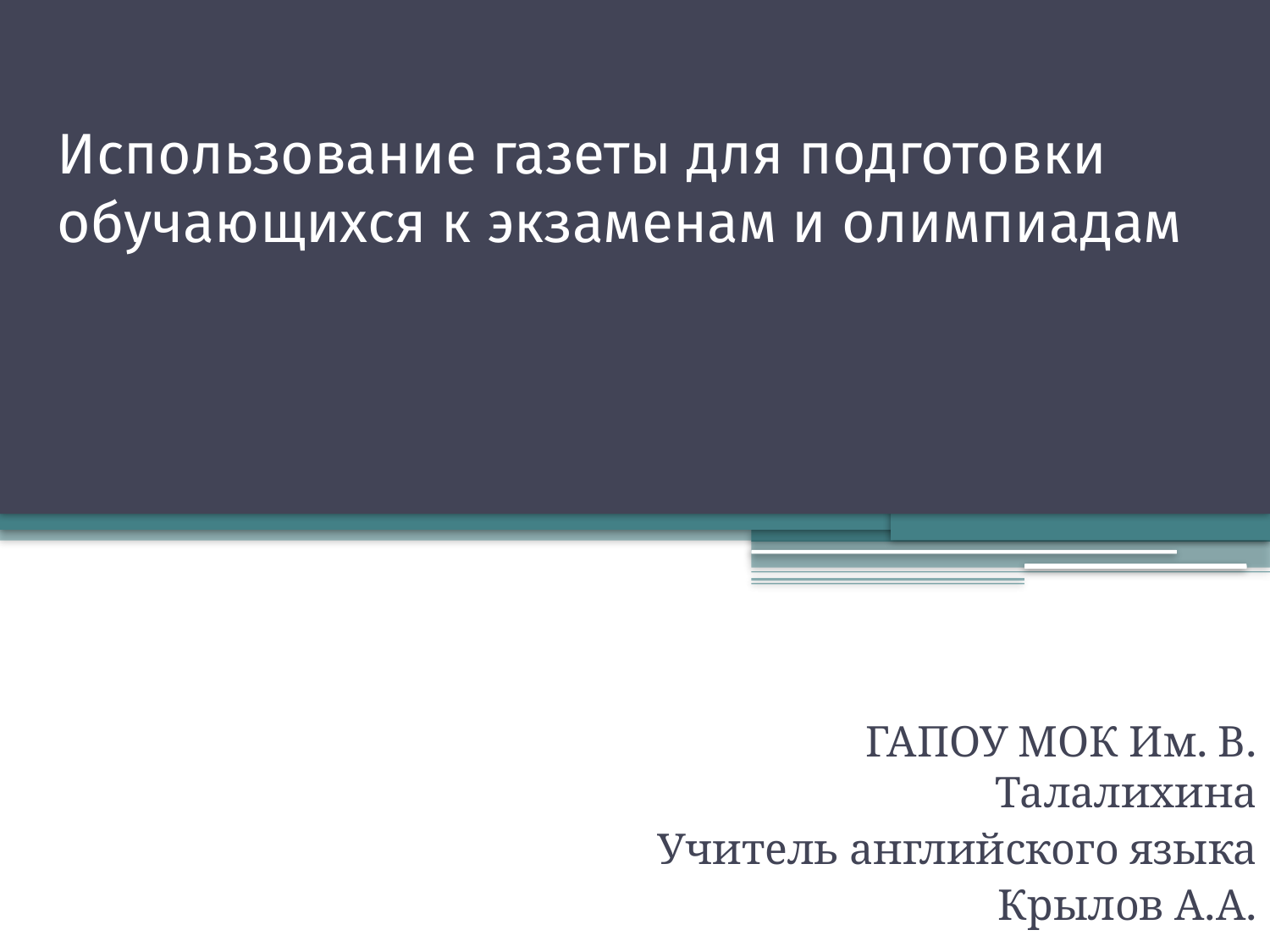

# Использование газеты для подготовки обучающихся к экзаменам и олимпиадам
ГАПОУ МОК Им. В. Талалихина
Учитель английского языка
Крылов А.А.